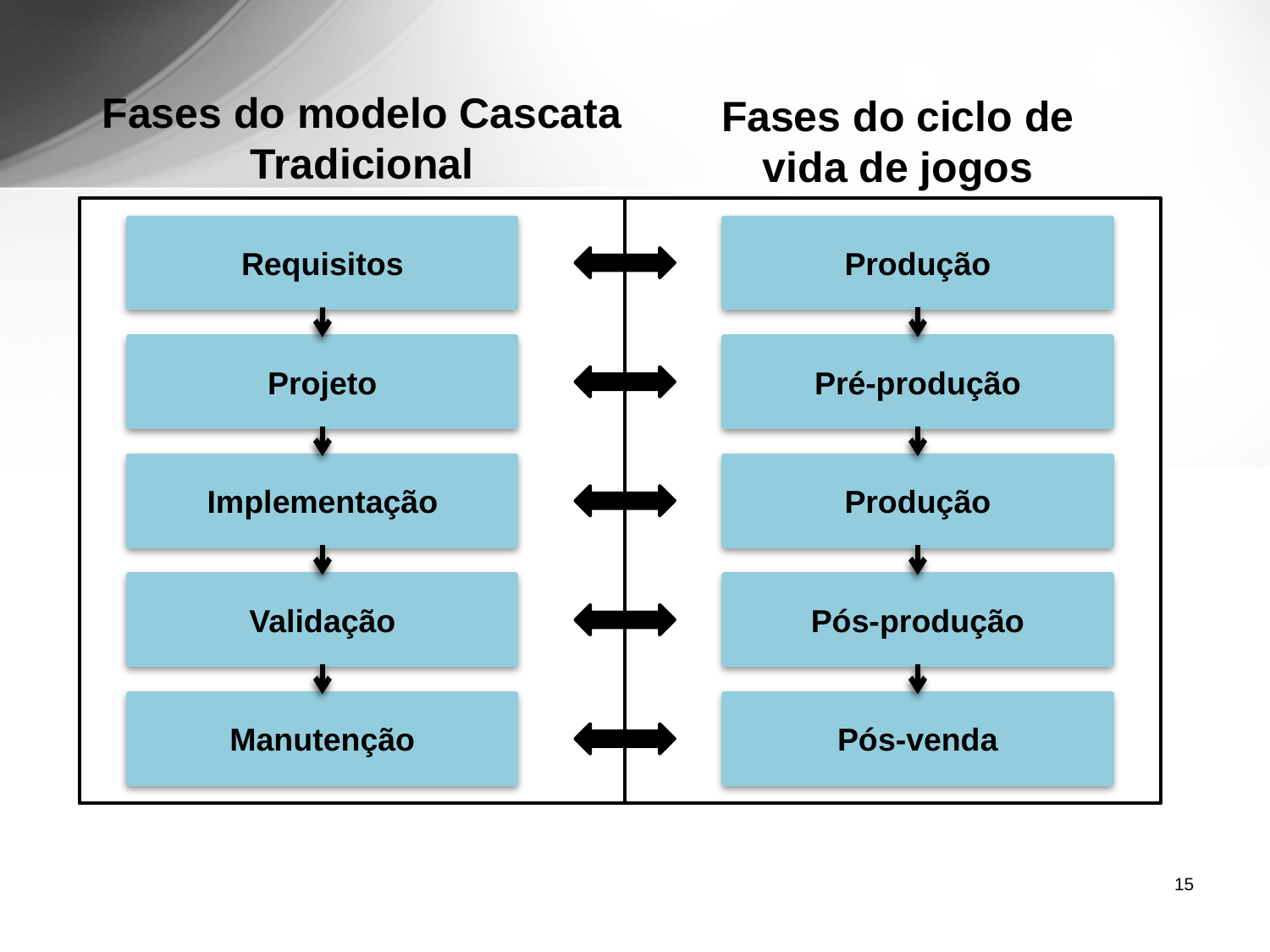

Fases do modelo Cascata Tradicional
Fases do ciclo de vida de jogos

Requisitos
Produção

Projeto
Pré-produção

Implementação
Produção

Validação
Pós-produção

Manutenção
Pós-venda

15